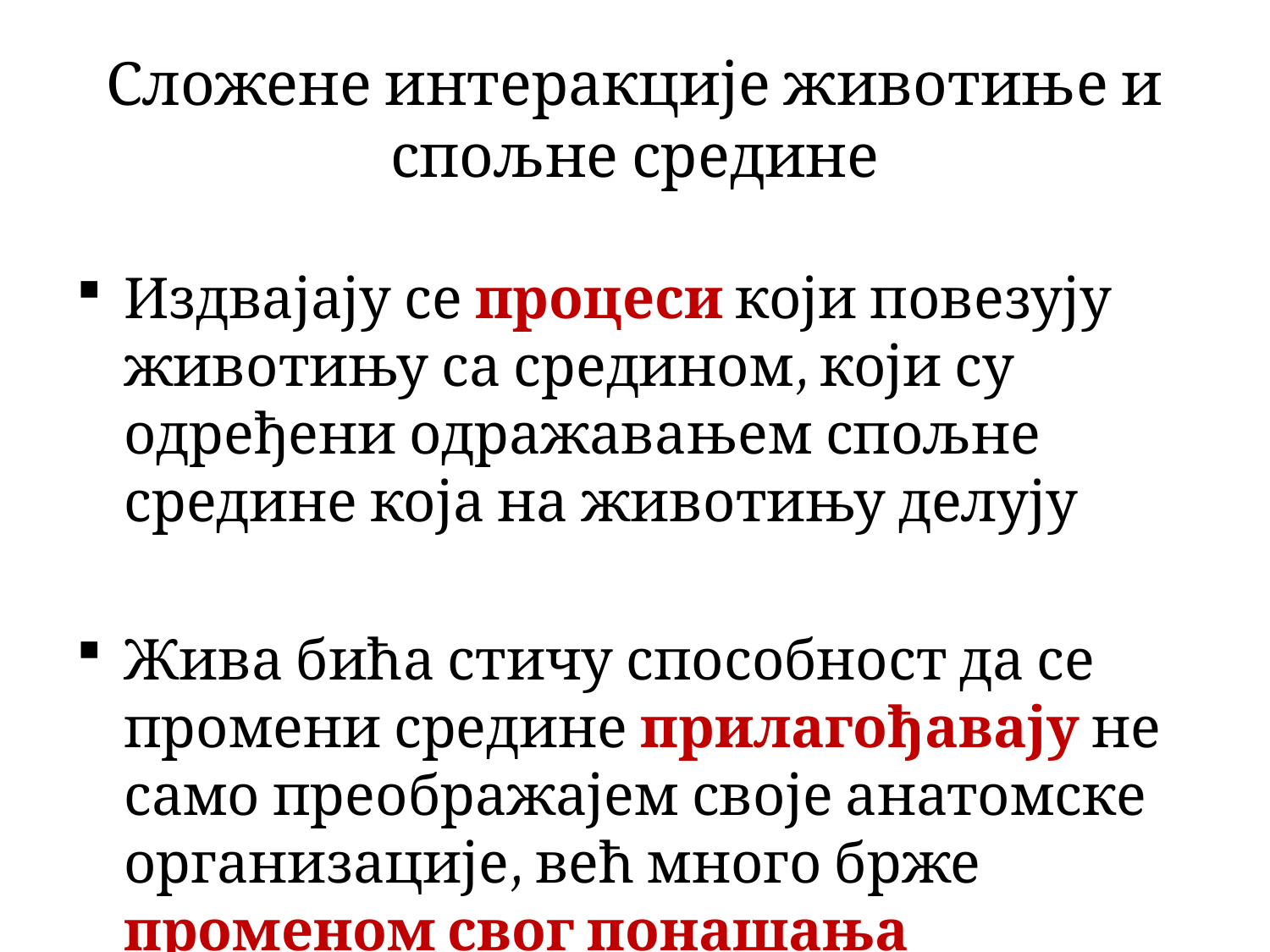

# Сложене интеракције животиње и спољне средине
Издвајају се процеси који повезују животињу са средином, који су одређени одражавањем спољне средине која на животињу делују

Жива бића стичу способност да се промени средине прилагођавају не само преображајем своје анатомске организације, већ много брже променом свог понашања